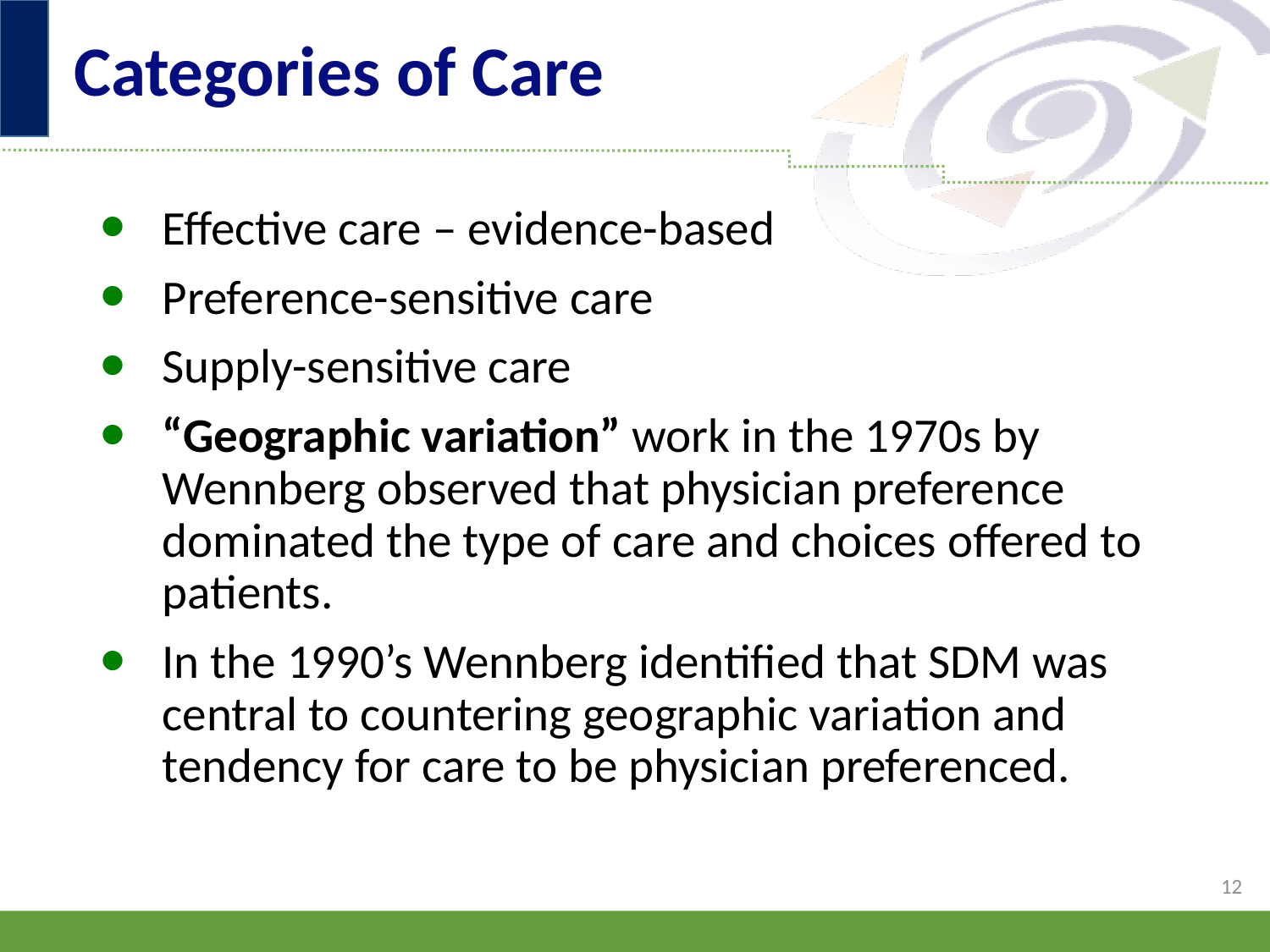

# Categories of Care
Effective care – evidence-based
Preference-sensitive care
Supply-sensitive care
“Geographic variation” work in the 1970s by Wennberg observed that physician preference dominated the type of care and choices offered to patients.
In the 1990’s Wennberg identified that SDM was central to countering geographic variation and tendency for care to be physician preferenced.
12